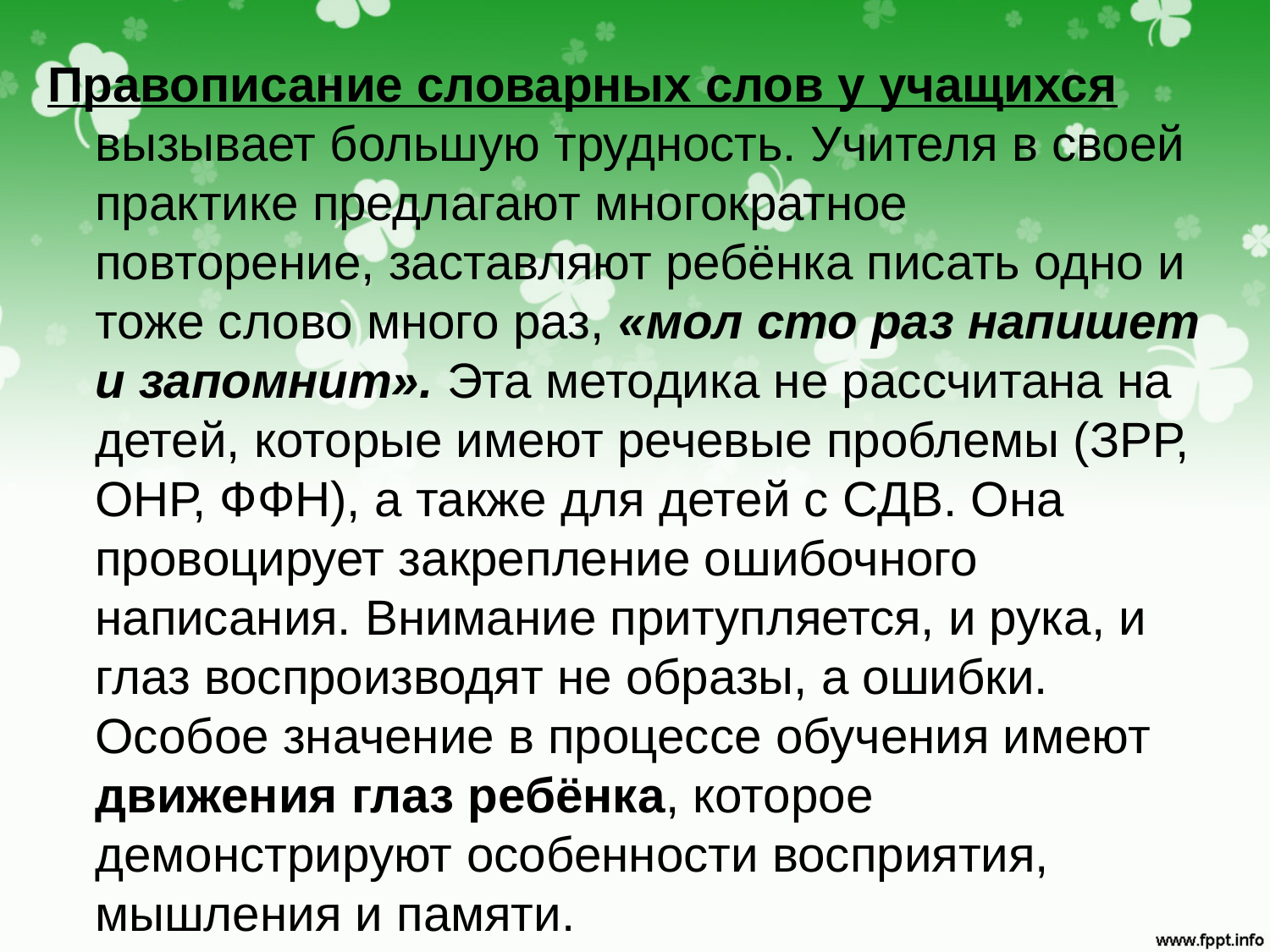

Правописание словарных слов у учащихся вызывает большую трудность. Учителя в своей практике предлагают многократное повторение, заставляют ребёнка писать одно и тоже слово много раз, «мол сто раз напишет и запомнит». Эта методика не рассчитана на детей, которые имеют речевые проблемы (ЗРР, ОНР, ФФН), а также для детей с СДВ. Она провоцирует закрепление ошибочного написания. Внимание притупляется, и рука, и глаз воспроизводят не образы, а ошибки. Особое значение в процессе обучения имеют движения глаз ребёнка, которое демонстрируют особенности восприятия, мышления и памяти.